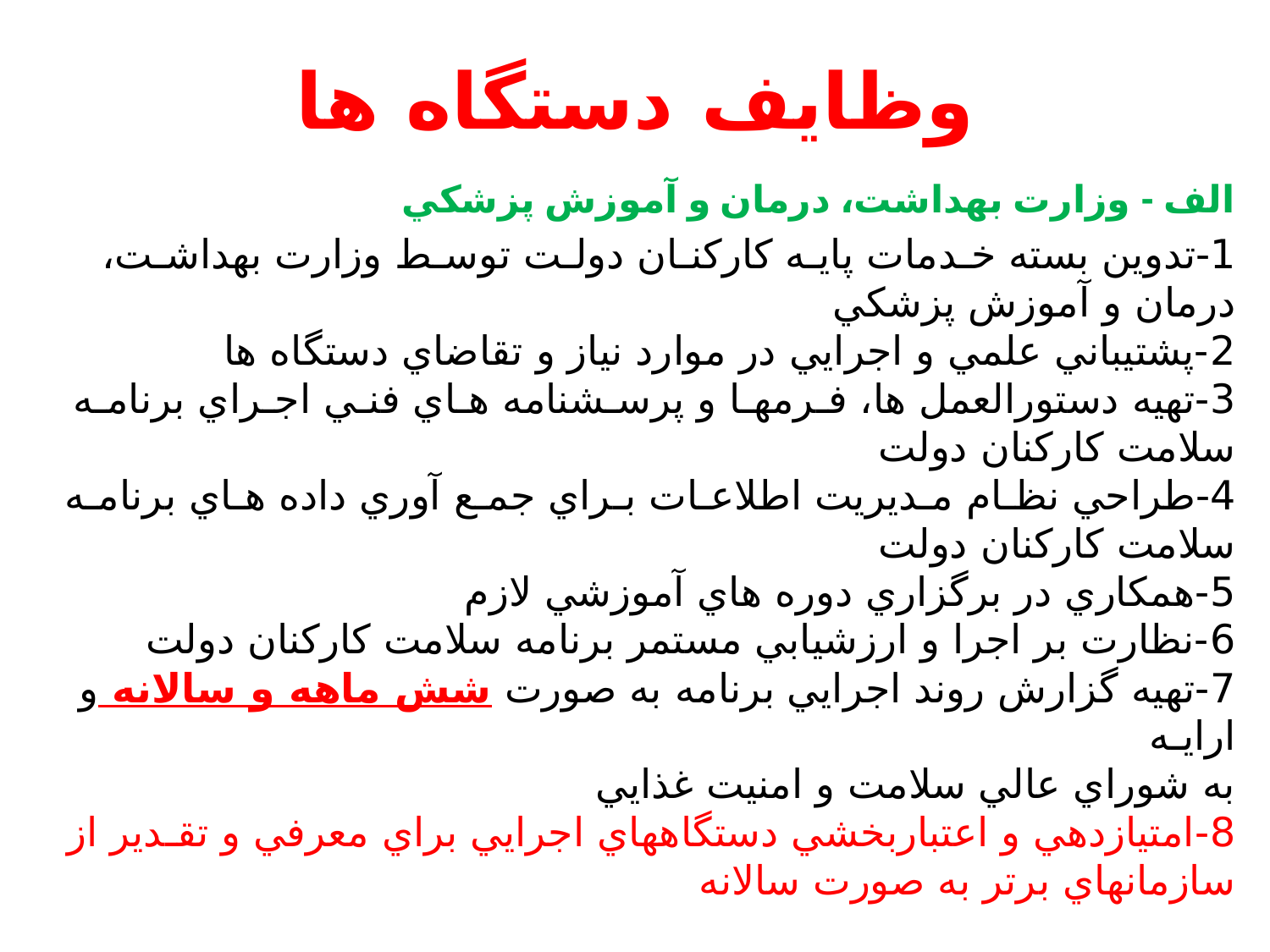

# وظایف دستگاه ها
الف - وزارت بهداشت، درمان و آموزش پزشكي
1-تدوين بسته خـدمات پايـه كاركنـان دولـت توسـط وزارت بهداشـت،
درمان و آموزش پزشكي
2-پشتيباني علمي و اجرايي در موارد نياز و تقاضاي دستگاه ها
3-تهيه دستورالعمل ها، فـرمهـا و پرسـشنامه هـاي فنـي اجـراي برنامـه
سلامت كاركنان دولت
4-طراحي نظـام مـديريت اطلاعـات بـراي جمـع آوري داده هـاي برنامـه
سلامت كاركنان دولت
5-همكاري در برگزاري دوره هاي آموزشي لازم
6-نظارت بر اجرا و ارزشيابي مستمر برنامه سلامت كاركنان دولت
7-تهيه گزارش روند اجرايي برنامه به صورت شش ماهه و سالانه و ارايـه
به شوراي عالي سلامت و امنيت غذايي
8-امتيازدهي و اعتباربخشي دستگاههاي اجرايي براي معرفي و تقـدير از
سازمانهاي برتر به صورت سالانه